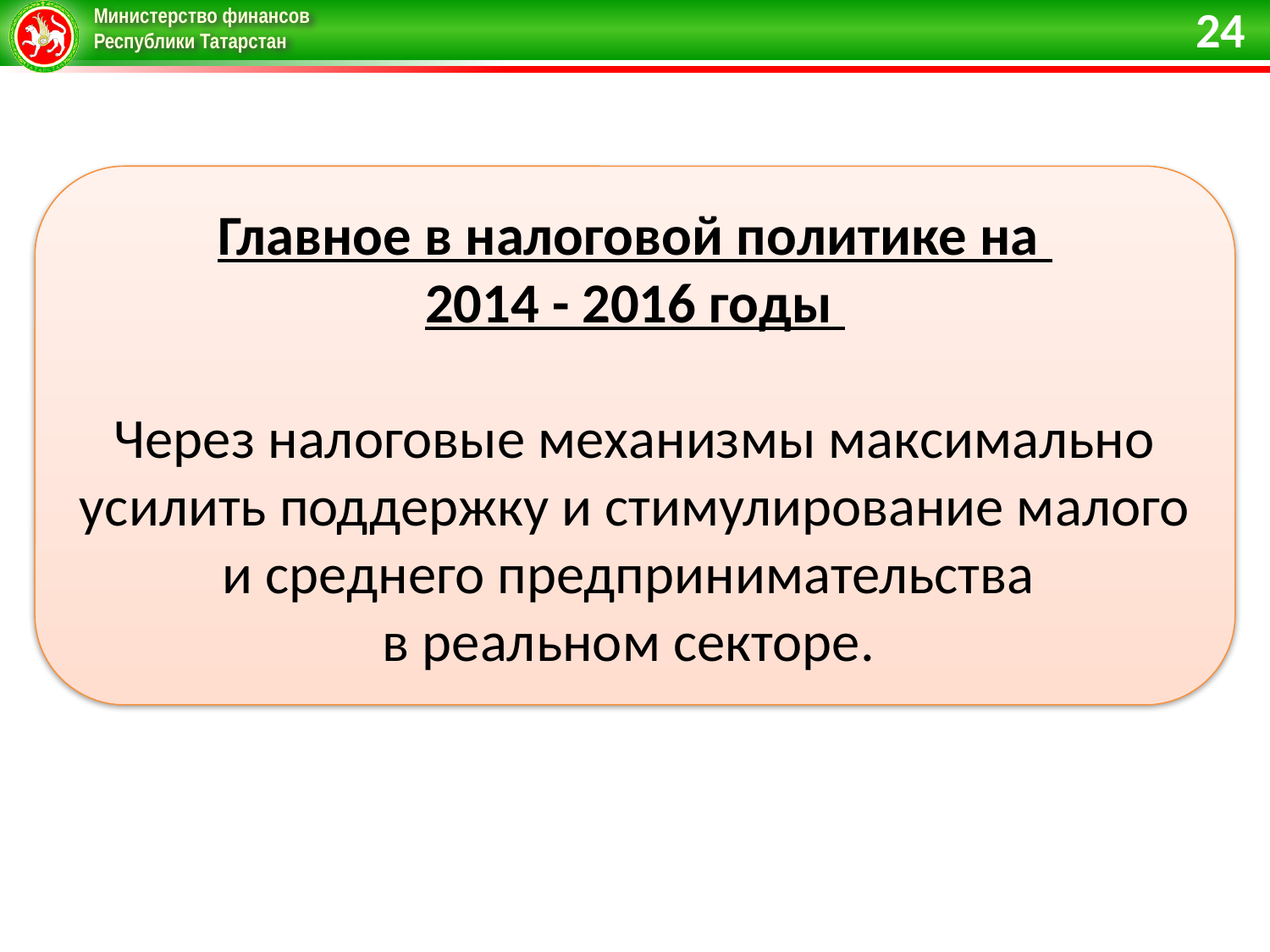

24

Главное в налоговой политике на
2014 - 2016 годы

Через налоговые механизмы максимально усилить поддержку и стимулирование малого и среднего предпринимательства
в реальном секторе.